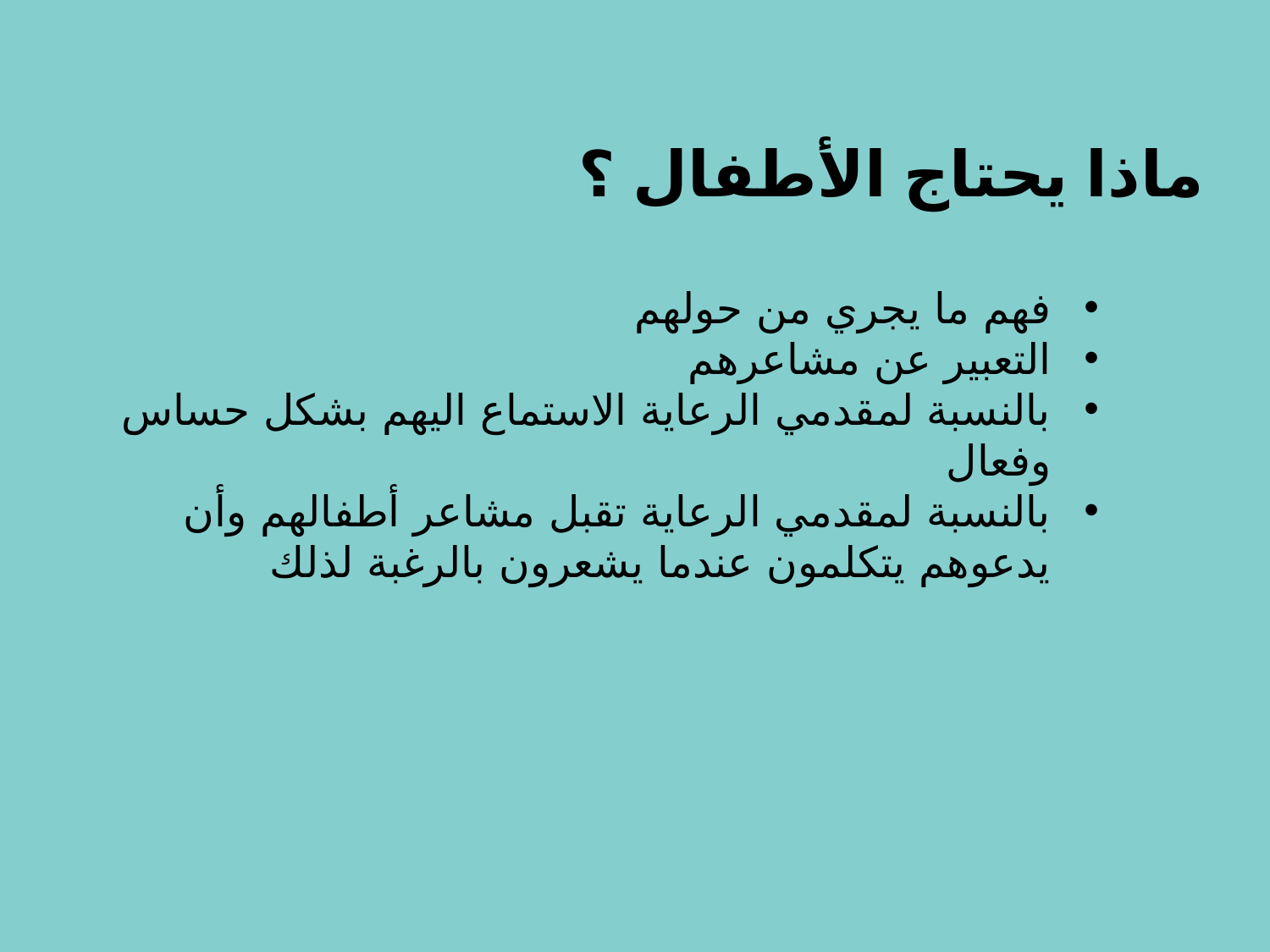

# ماذا يحتاج الأطفال ؟
فهم ما يجري من حولهم
التعبير عن مشاعرهم
بالنسبة لمقدمي الرعاية الاستماع اليهم بشكل حساس وفعال
بالنسبة لمقدمي الرعاية تقبل مشاعر أطفالهم وأن يدعوهم يتكلمون عندما يشعرون بالرغبة لذلك